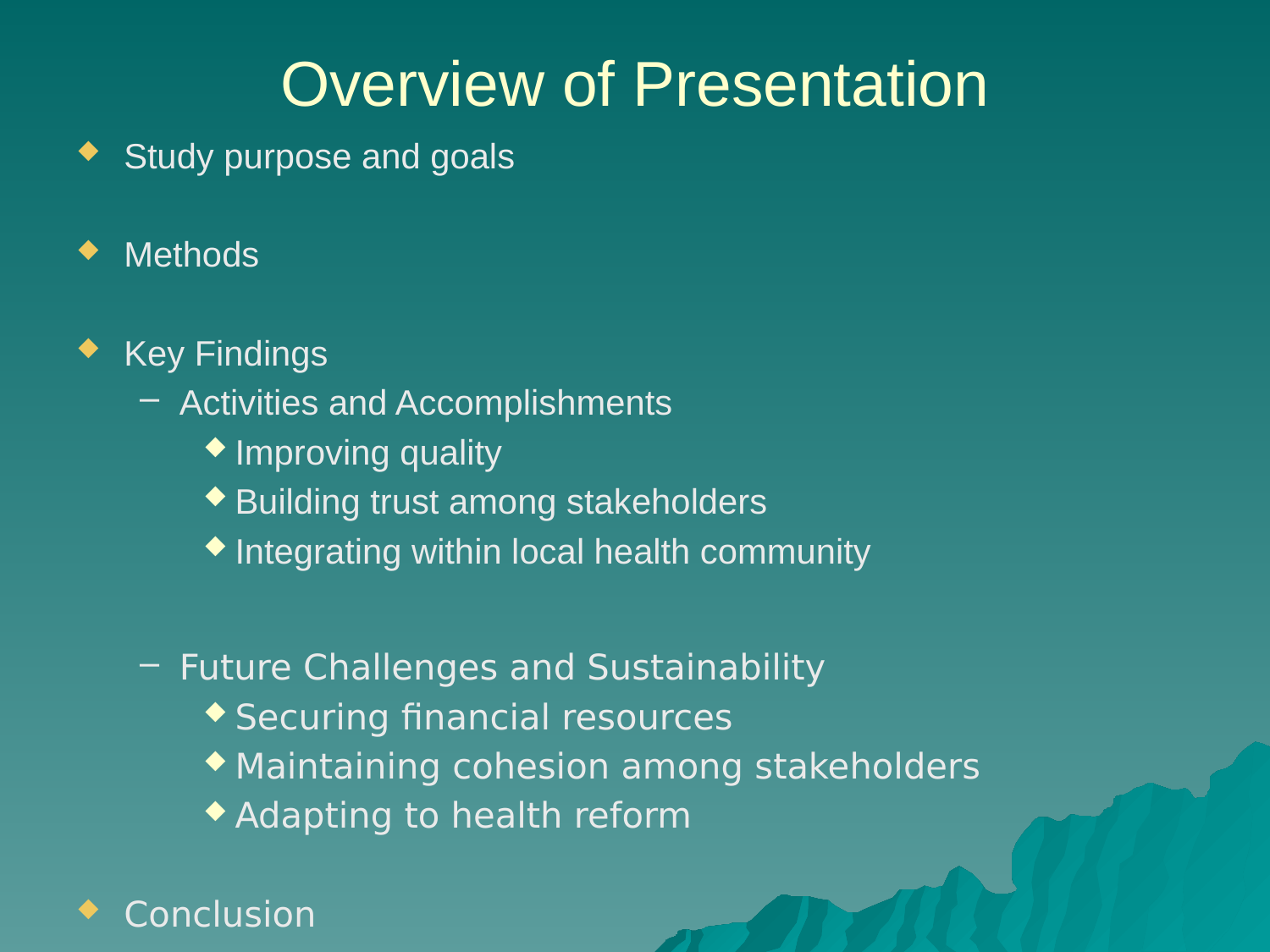

Overview of Presentation
Study purpose and goals

Methods

Key Findings
Activities and Accomplishments
Improving quality
Building trust among stakeholders
Integrating within local health community

Future Challenges and Sustainability
Securing financial resources
Maintaining cohesion among stakeholders
Adapting to health reform

Conclusion